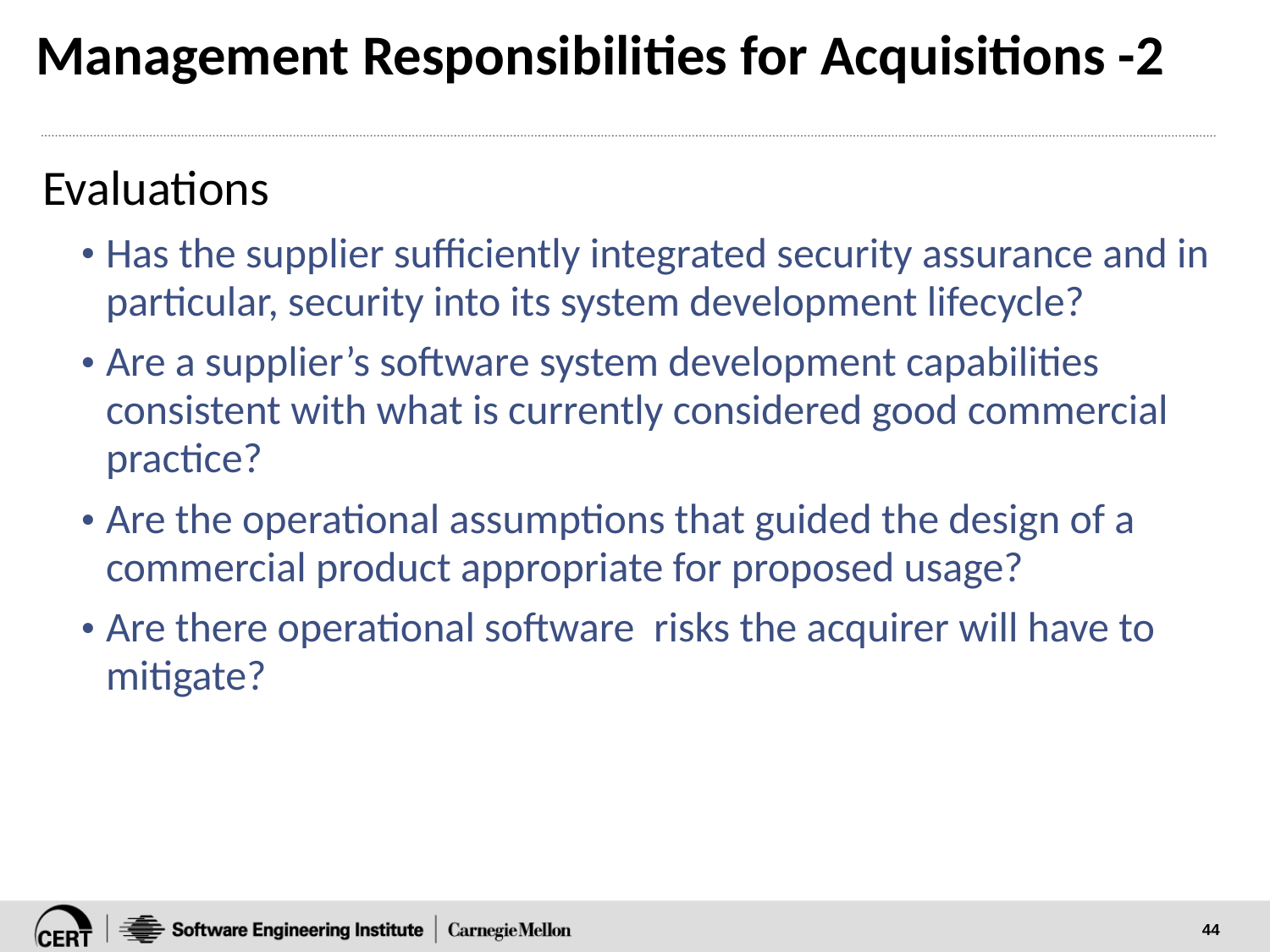

# Management Responsibilities for Acquisitions -2
Evaluations
Has the supplier sufficiently integrated security assurance and in particular, security into its system development lifecycle?
Are a supplier’s software system development capabilities consistent with what is currently considered good commercial practice?
Are the operational assumptions that guided the design of a commercial product appropriate for proposed usage?
Are there operational software  risks the acquirer will have to mitigate?